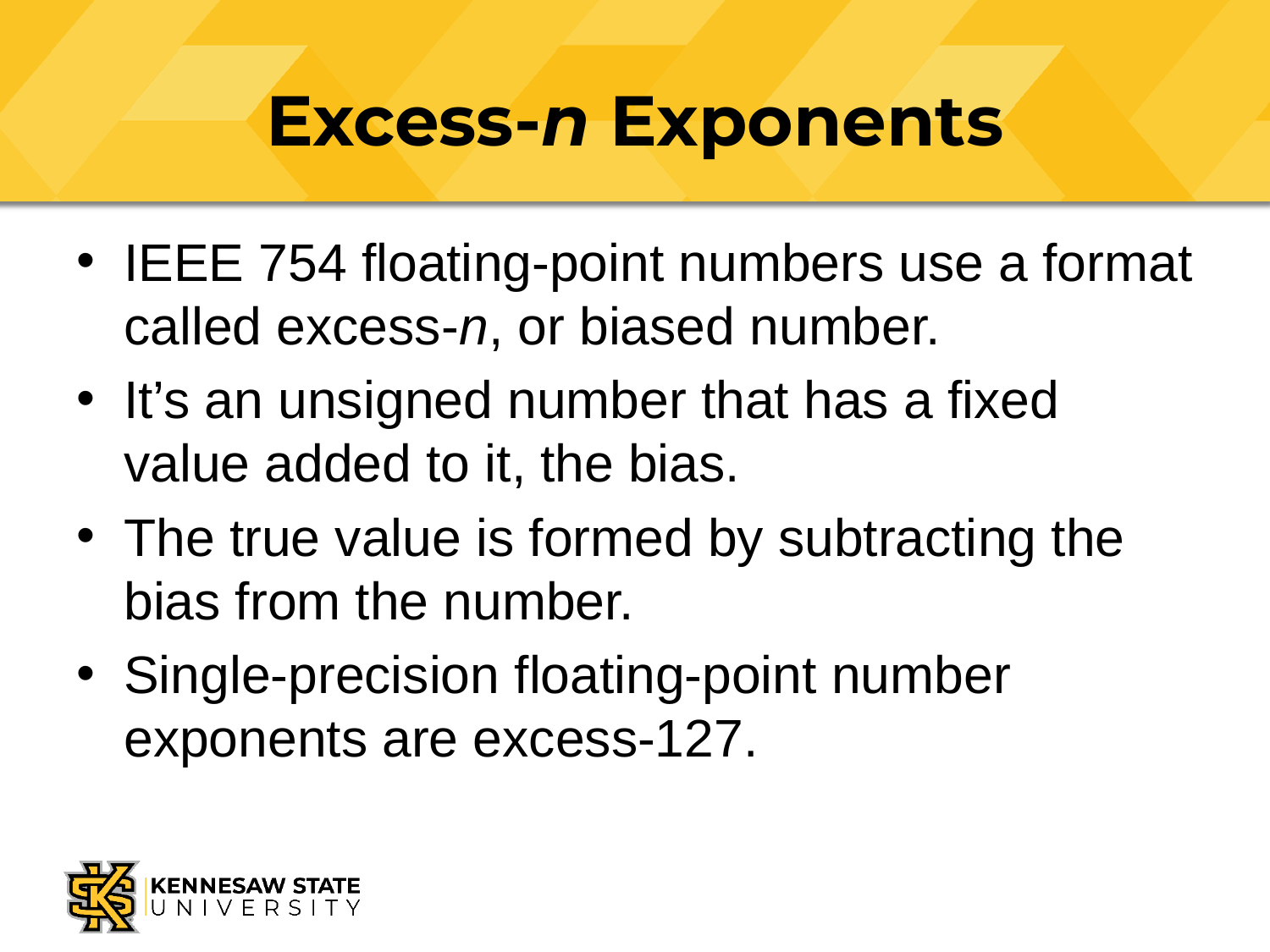

# Excess-n Exponents
IEEE 754 floating-point numbers use a format called excess-n, or biased number.
It’s an unsigned number that has a fixed value added to it, the bias.
The true value is formed by subtracting the bias from the number.
Single-precision floating-point number exponents are excess-127.